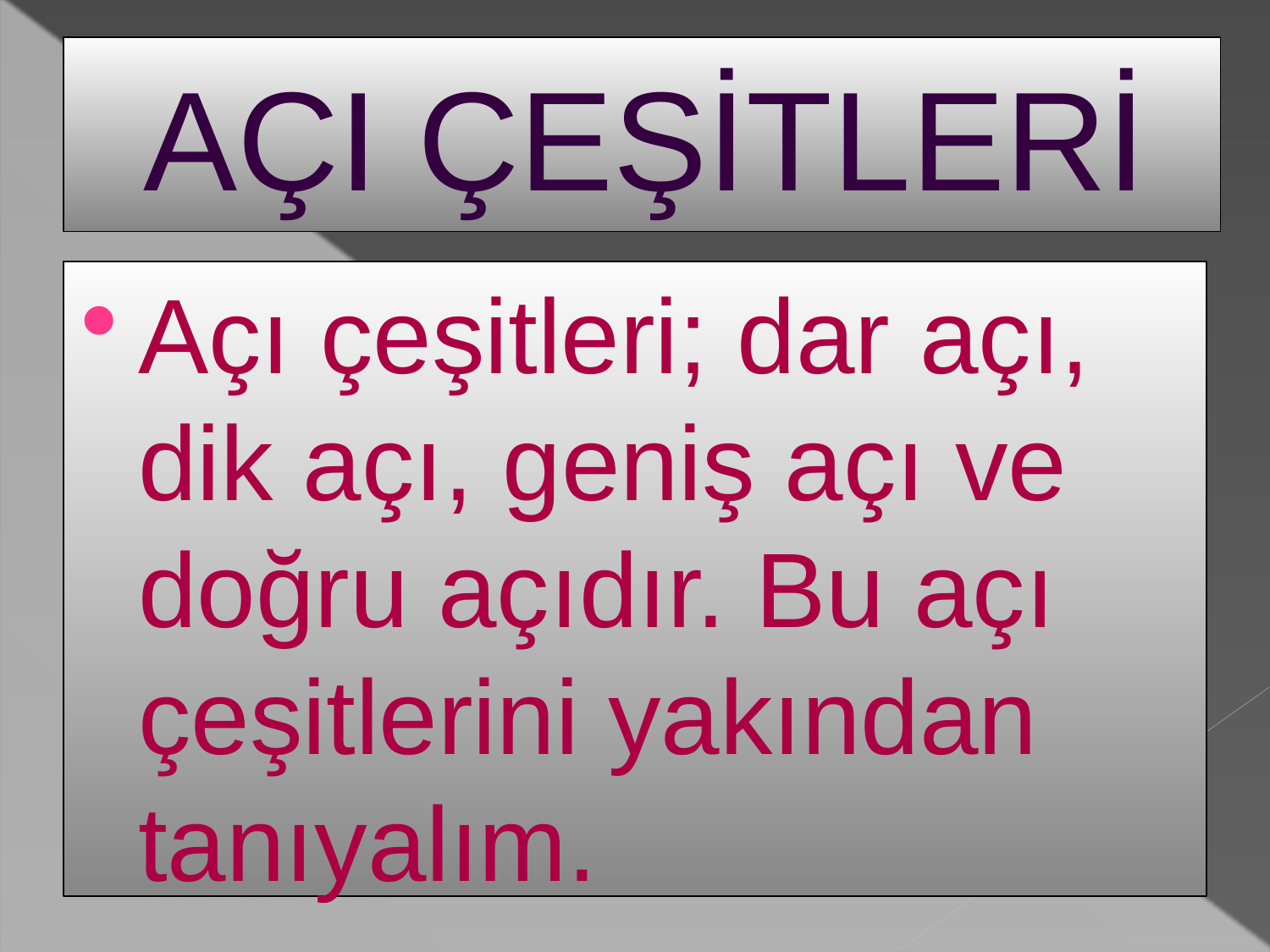

# AÇI ÇEŞİTLERİ
Açı çeşitleri; dar açı, dik açı, geniş açı ve doğru açıdır. Bu açı çeşitlerini yakından tanıyalım.